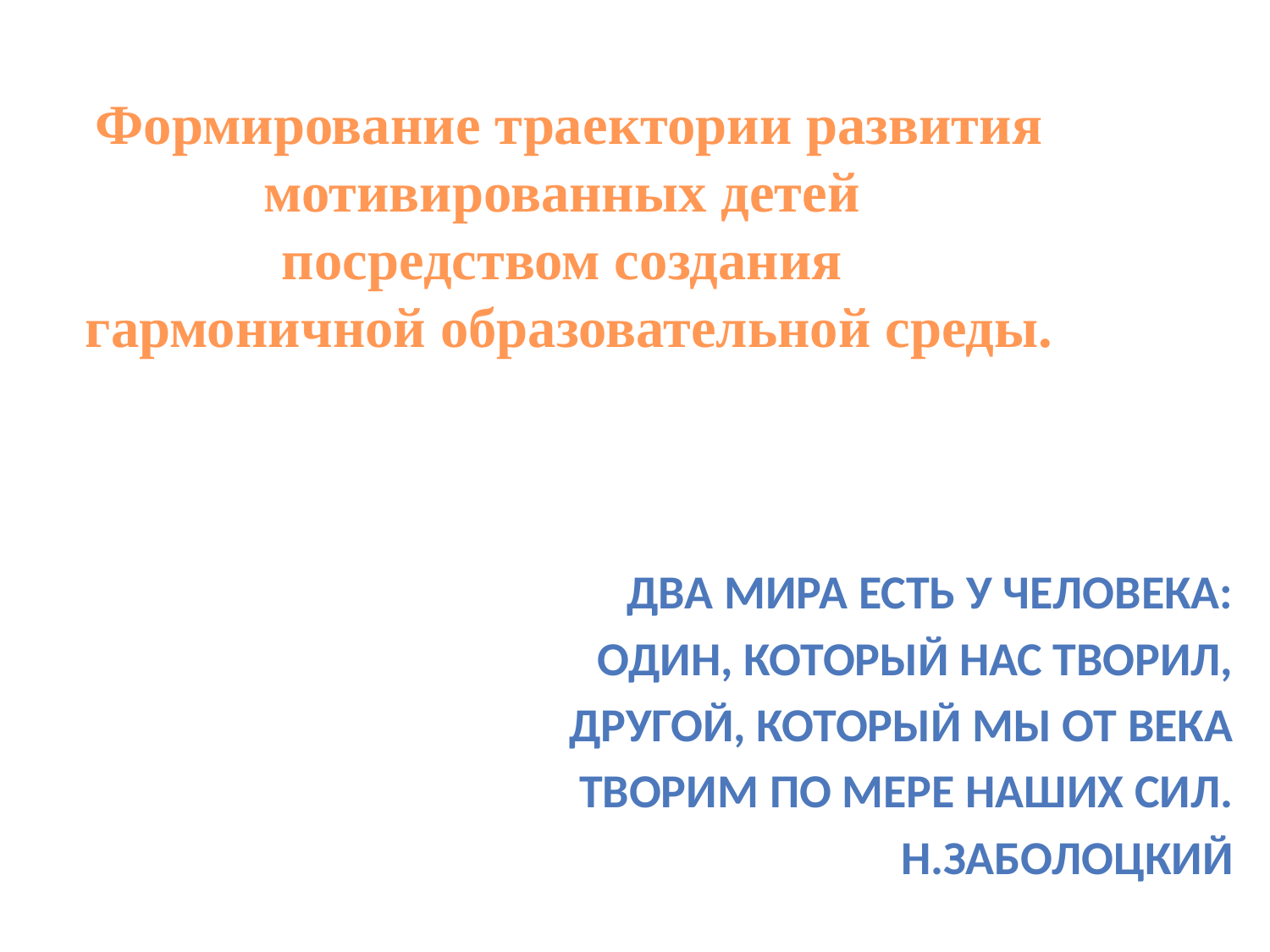

# Формирование траектории развития мотивированных детей посредством создания гармоничной образовательной среды.
Два мира есть у человека:
Один, который нас творил,
Другой, который мы от века
Творим по мере наших сил.
Н.Заболоцкий